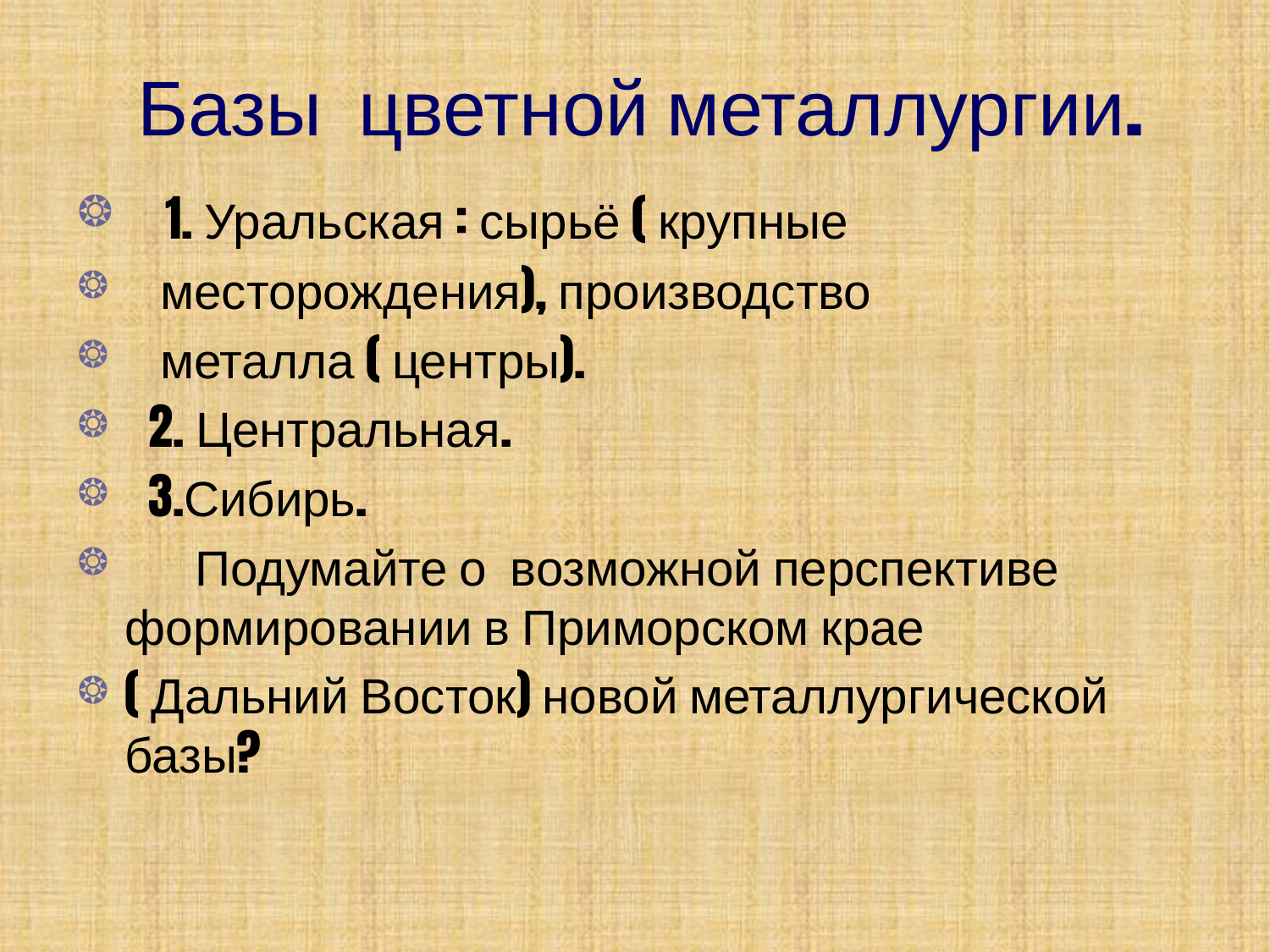

# Базы  цветной металлургии.
   1. Уральская : сырьё ( крупные
   месторождения), производство
   металла ( центры).
  2. Центральная.
  3.Сибирь.
      Подумайте о  возможной перспективе формировании в Приморском крае
( Дальний Восток) новой металлургической базы?